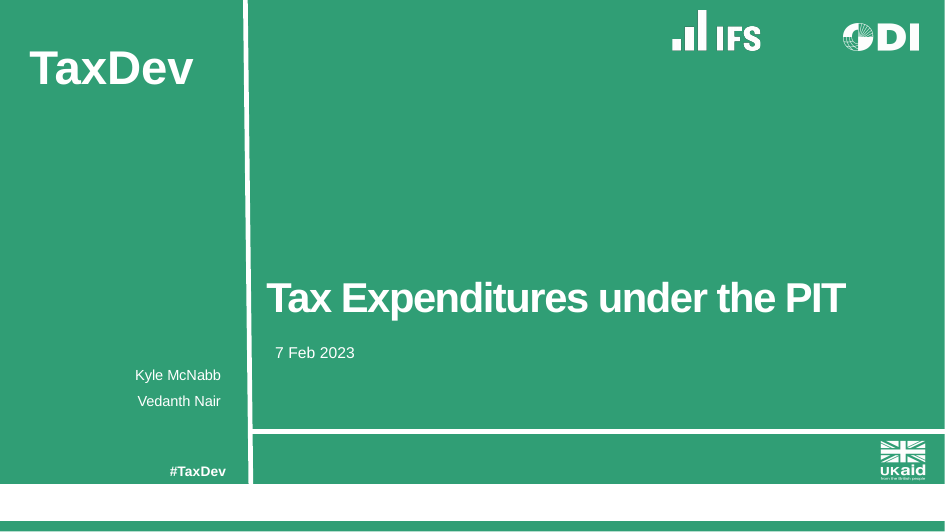

# Tax Expenditures under the PIT
Kyle McNabb
Vedanth Nair
7 Feb 2023